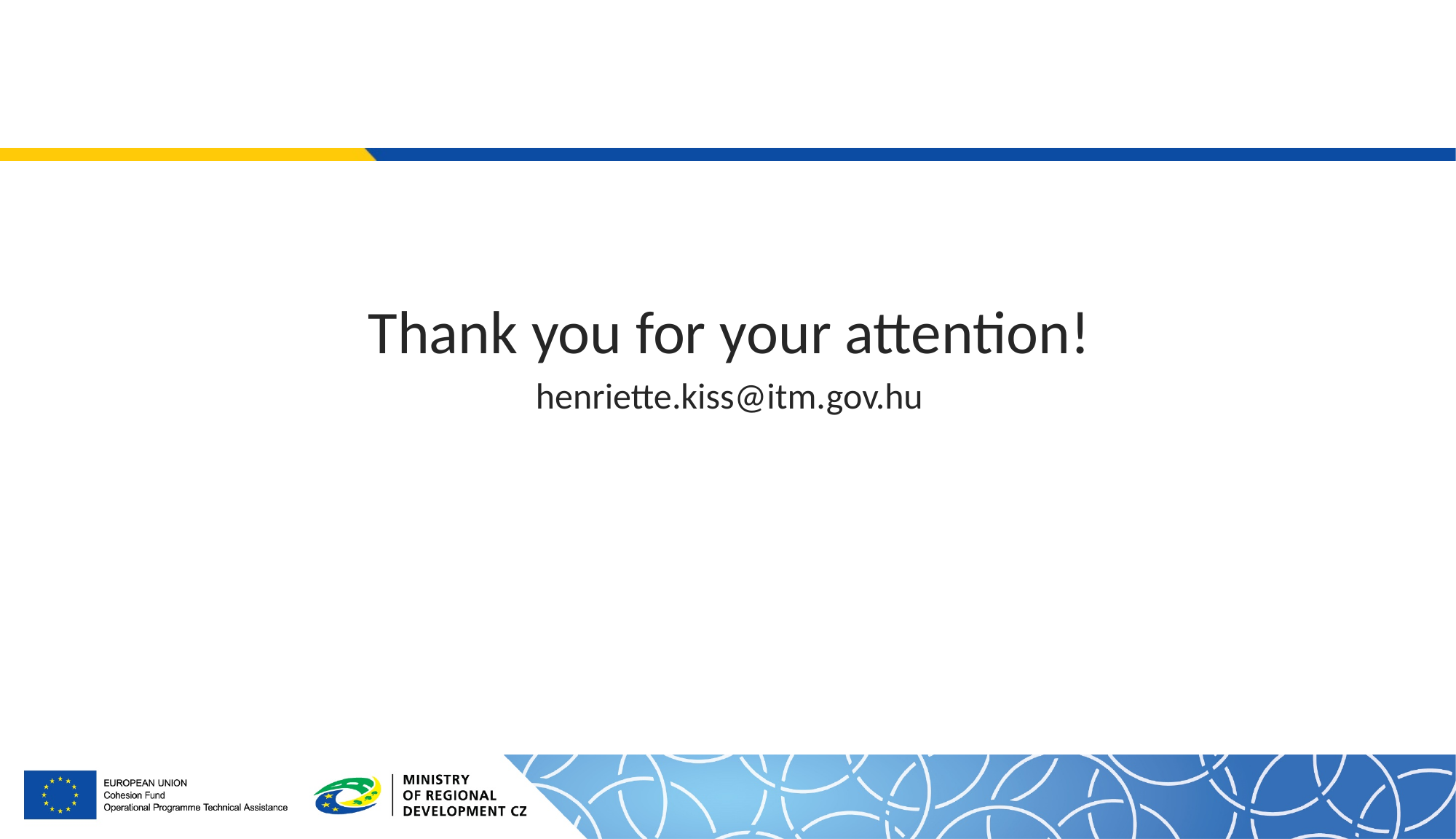

#
Thank you for your attention!
henriette.kiss@itm.gov.hu